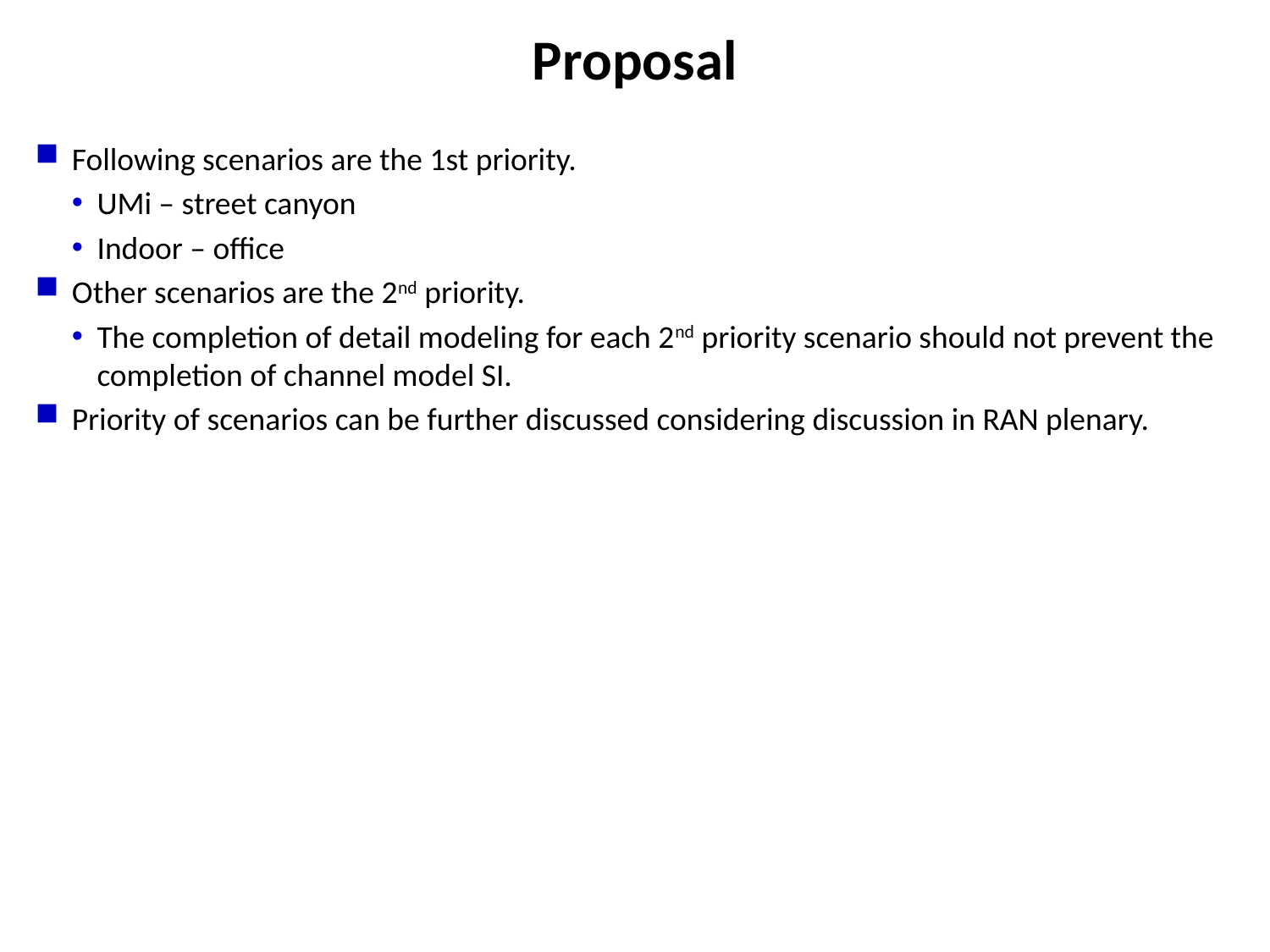

# Proposal
Following scenarios are the 1st priority.
UMi – street canyon
Indoor – office
Other scenarios are the 2nd priority.
The completion of detail modeling for each 2nd priority scenario should not prevent the completion of channel model SI.
Priority of scenarios can be further discussed considering discussion in RAN plenary.